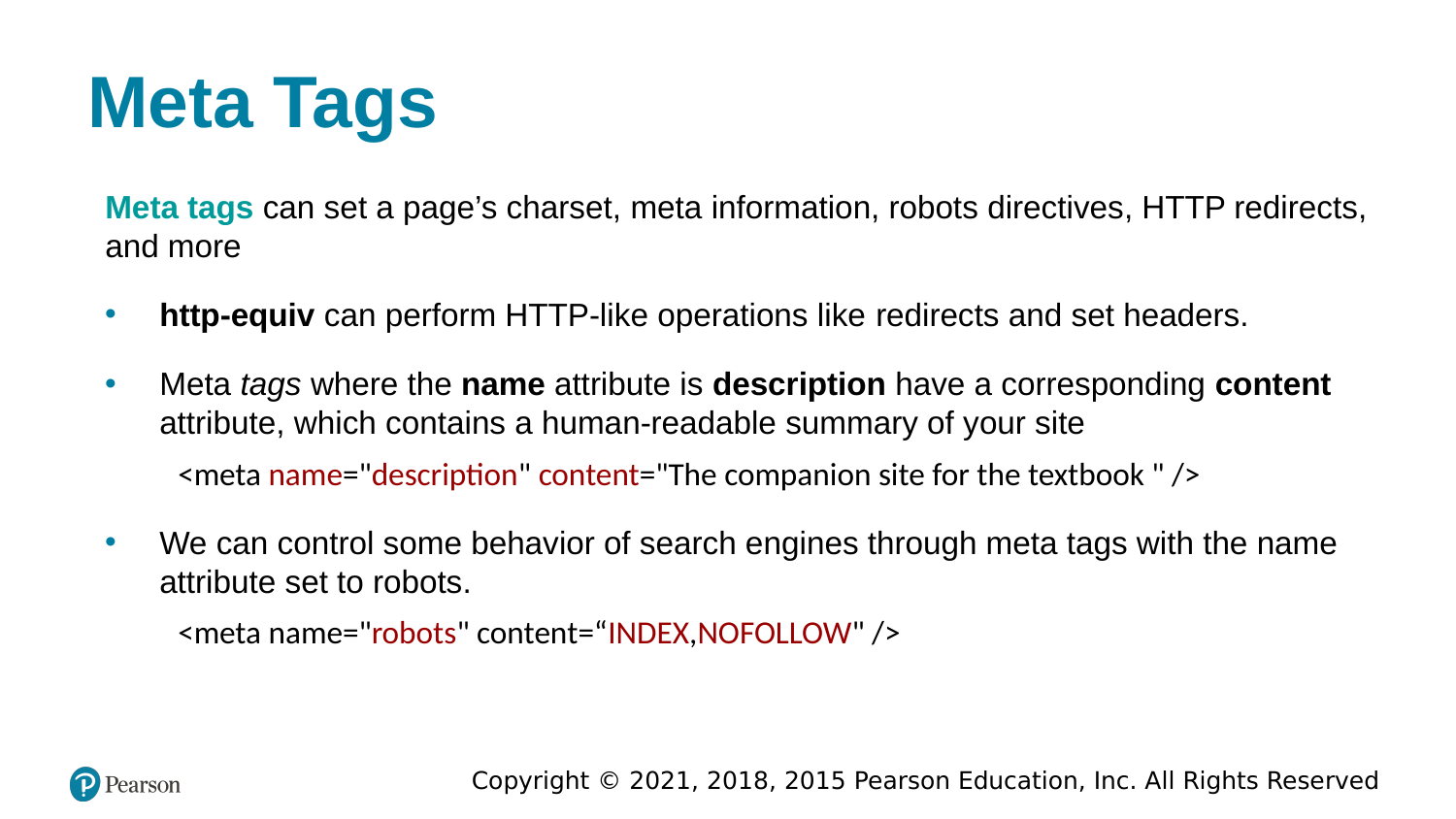

# Meta Tags
Meta tags can set a page’s charset, meta information, robots directives, HTTP redirects, and more
http-equiv can perform HTTP-like operations like redirects and set headers.
Meta tags where the name attribute is description have a corresponding content attribute, which contains a human-readable summary of your site
<meta name="description" content="The companion site for the textbook " />
We can control some behavior of search engines through meta tags with the name attribute set to robots.
<meta name="robots" content=“INDEX,NOFOLLOW" />